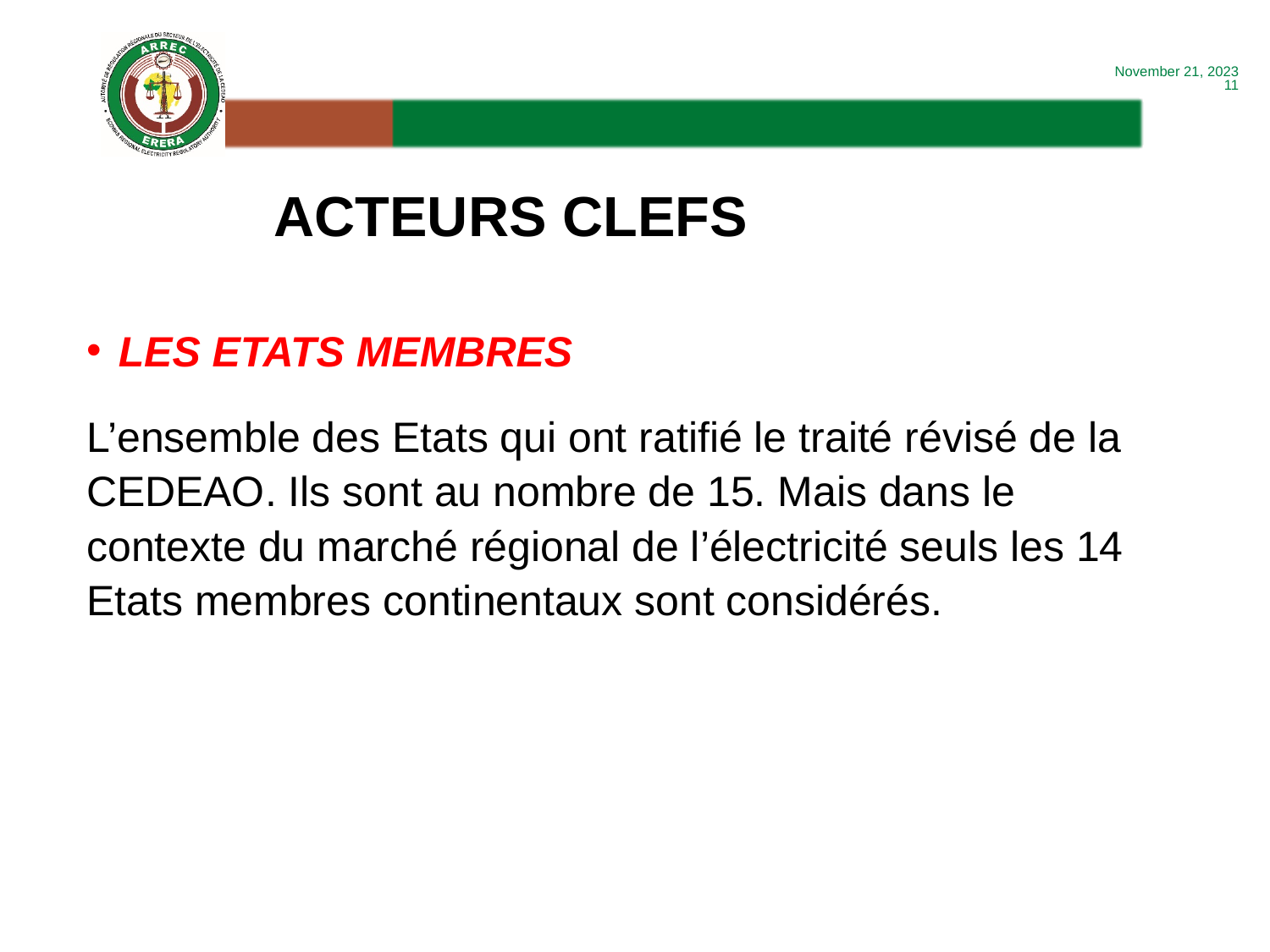

ACTEURS CLEFS

LES ETATS MEMBRES
L’ensemble des Etats qui ont ratifié le traité révisé de la CEDEAO. Ils sont au nombre de 15. Mais dans le contexte du marché régional de l’électricité seuls les 14 Etats membres continentaux sont considérés.